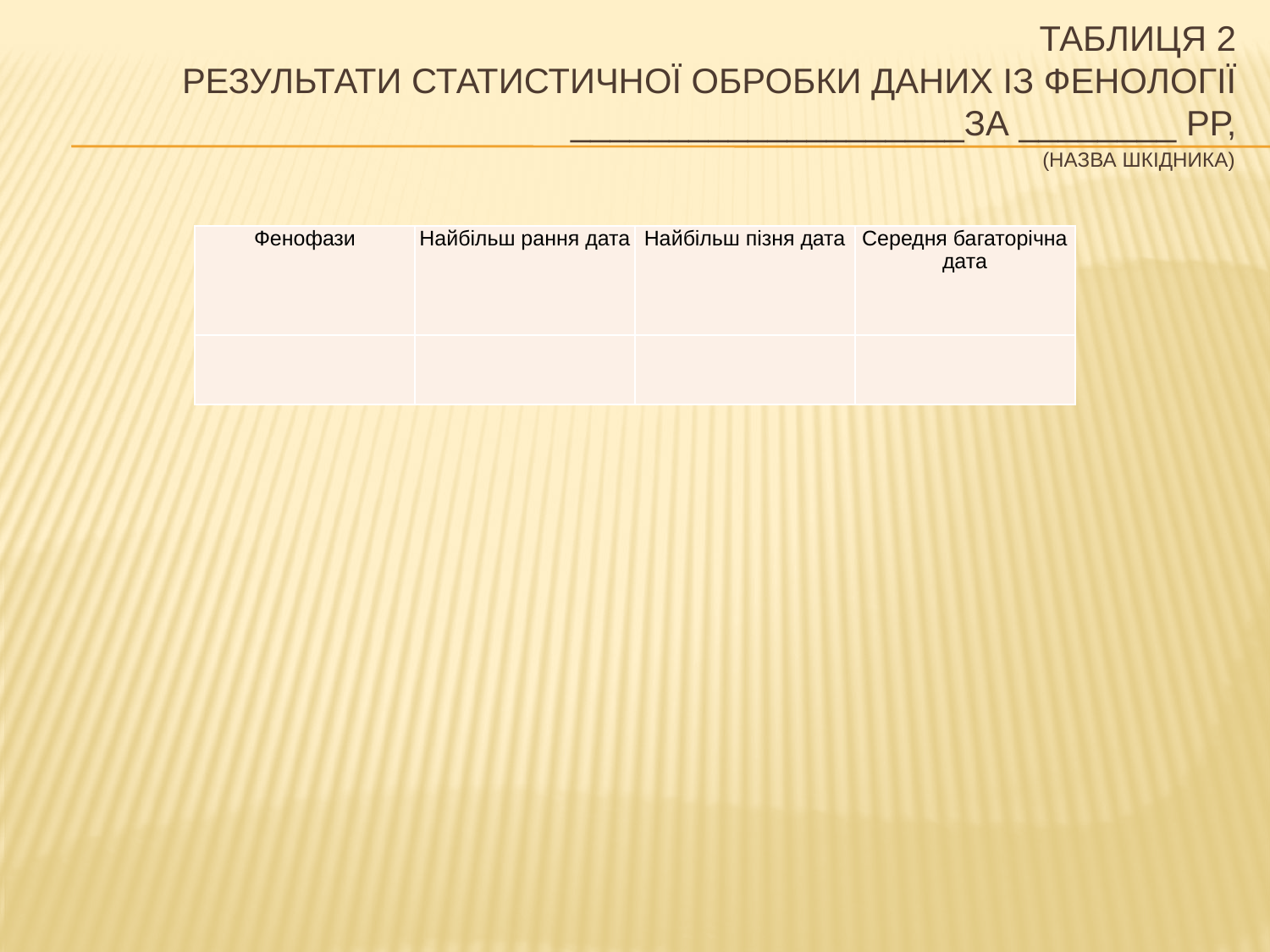

# Таблиця 2 Результати статистичної обробки даних із фенології ____________________за ________ рр, (назва шкідника)
| Фенофази | Найбільш рання дата | Найбільш пізня дата | Середня багаторічна дата |
| --- | --- | --- | --- |
|  |  |  |  |